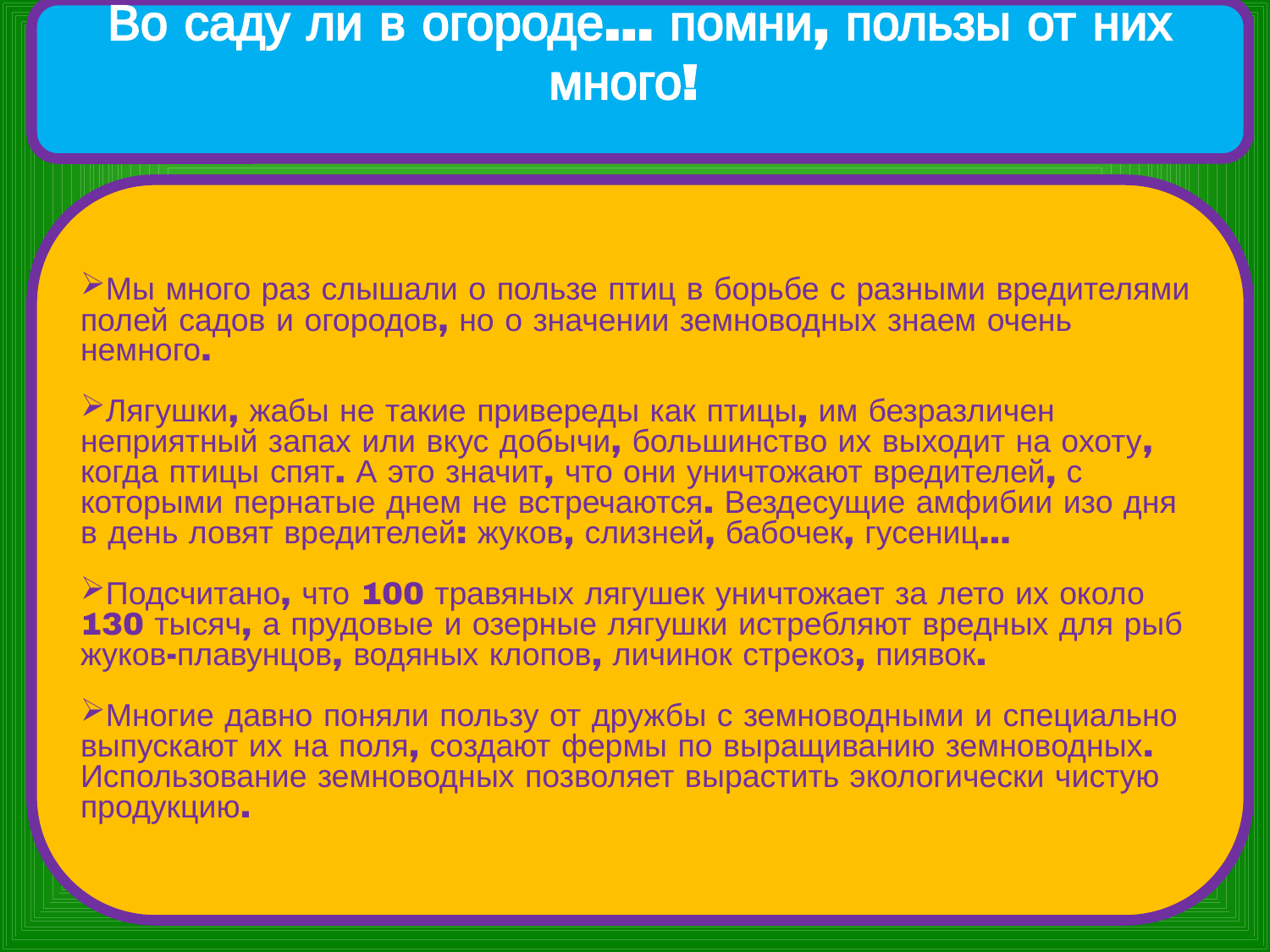

Во саду ли в огороде… помни, пользы от них много!
#
Мы много раз слышали о пользе птиц в борьбе с разными вредителями полей садов и огородов, но о значении земноводных знаем очень немного.

Лягушки, жабы не такие привереды как птицы, им безразличен неприятный запах или вкус добычи, большинство их выходит на охоту, когда птицы спят. А это значит, что они уничтожают вредителей, с которыми пернатые днем не встречаются. Вездесущие амфибии изо дня в день ловят вредителей: жуков, слизней, бабочек, гусениц…

Подсчитано, что 100 травяных лягушек уничтожает за лето их около 130 тысяч, а прудовые и озерные лягушки истребляют вредных для рыб жуков-плавунцов, водяных клопов, личинок стрекоз, пиявок.

Многие давно поняли пользу от дружбы с земноводными и специально выпускают их на поля, создают фермы по выращиванию земноводных. Использование земноводных позволяет вырастить экологически чистую продукцию.